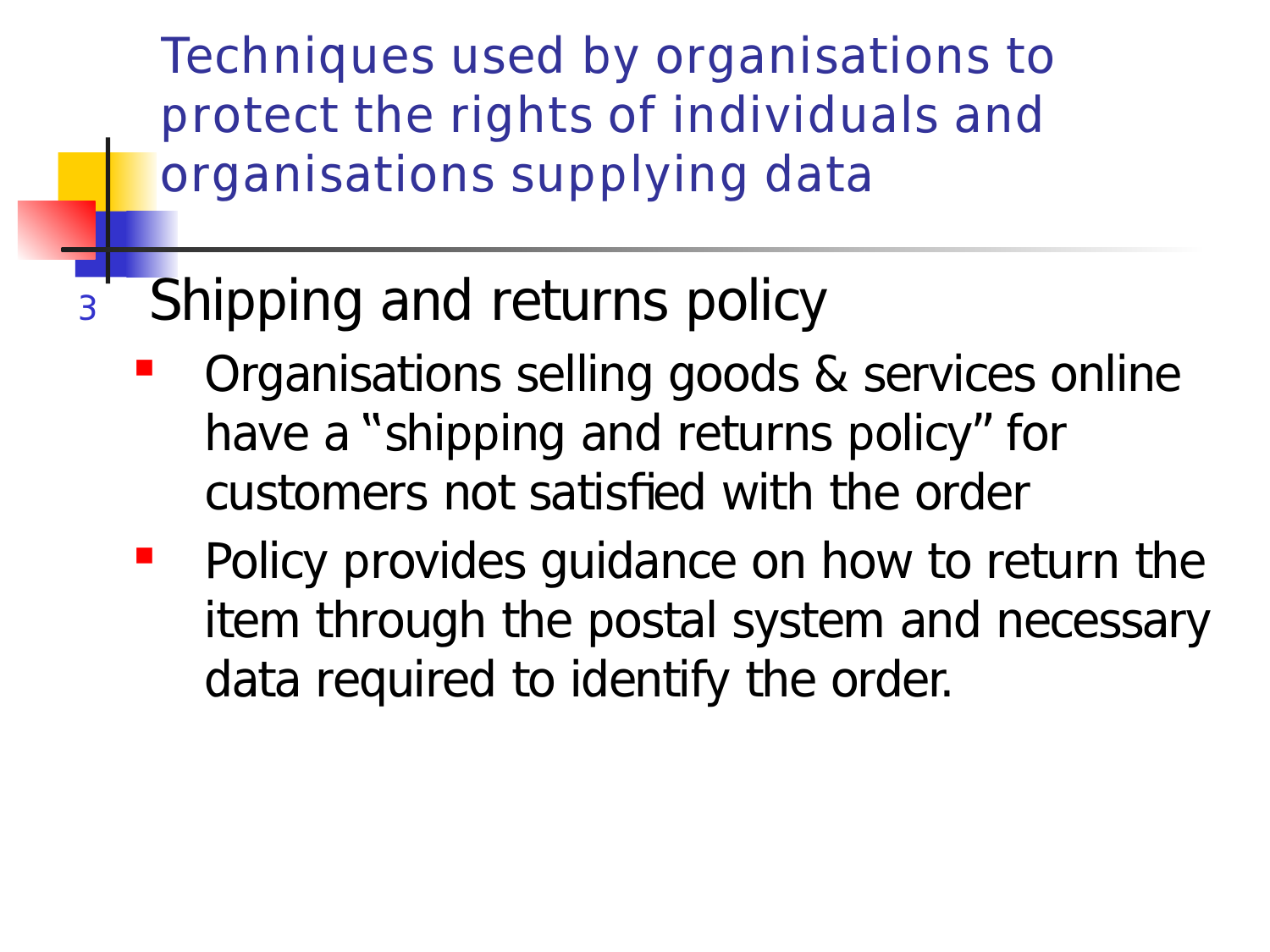

# Techniques used by organisations to protect the rights of individuals and organisations supplying data
Shipping and returns policy
Organisations selling goods & services online have a “shipping and returns policy” for customers not satisfied with the order
Policy provides guidance on how to return the item through the postal system and necessary data required to identify the order.